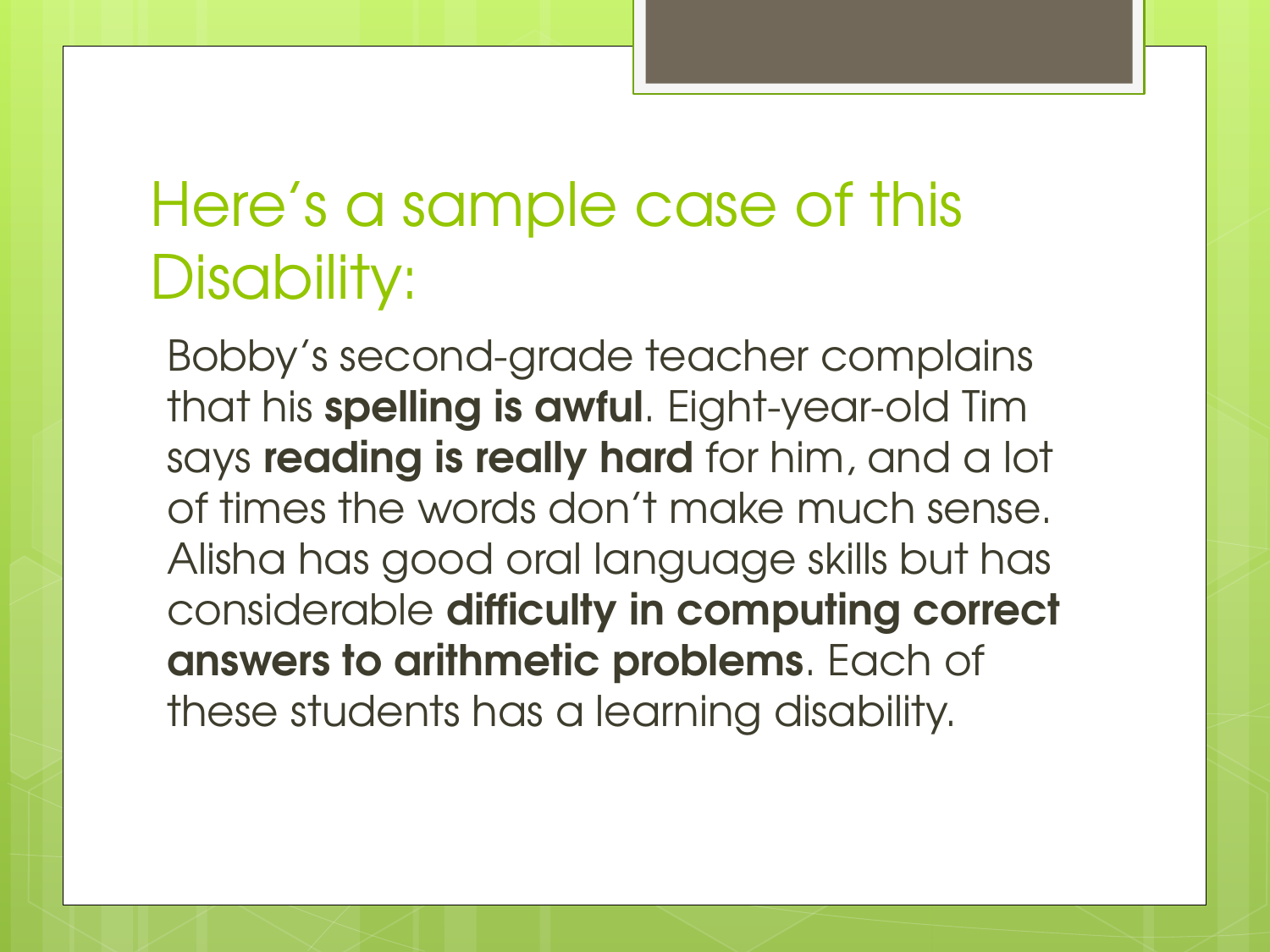

# Here’s a sample case of this Disability:
Bobby’s second-grade teacher complains that his spelling is awful. Eight-year-old Tim says reading is really hard for him, and a lot of times the words don’t make much sense. Alisha has good oral language skills but has considerable difficulty in computing correct answers to arithmetic problems. Each of these students has a learning disability.